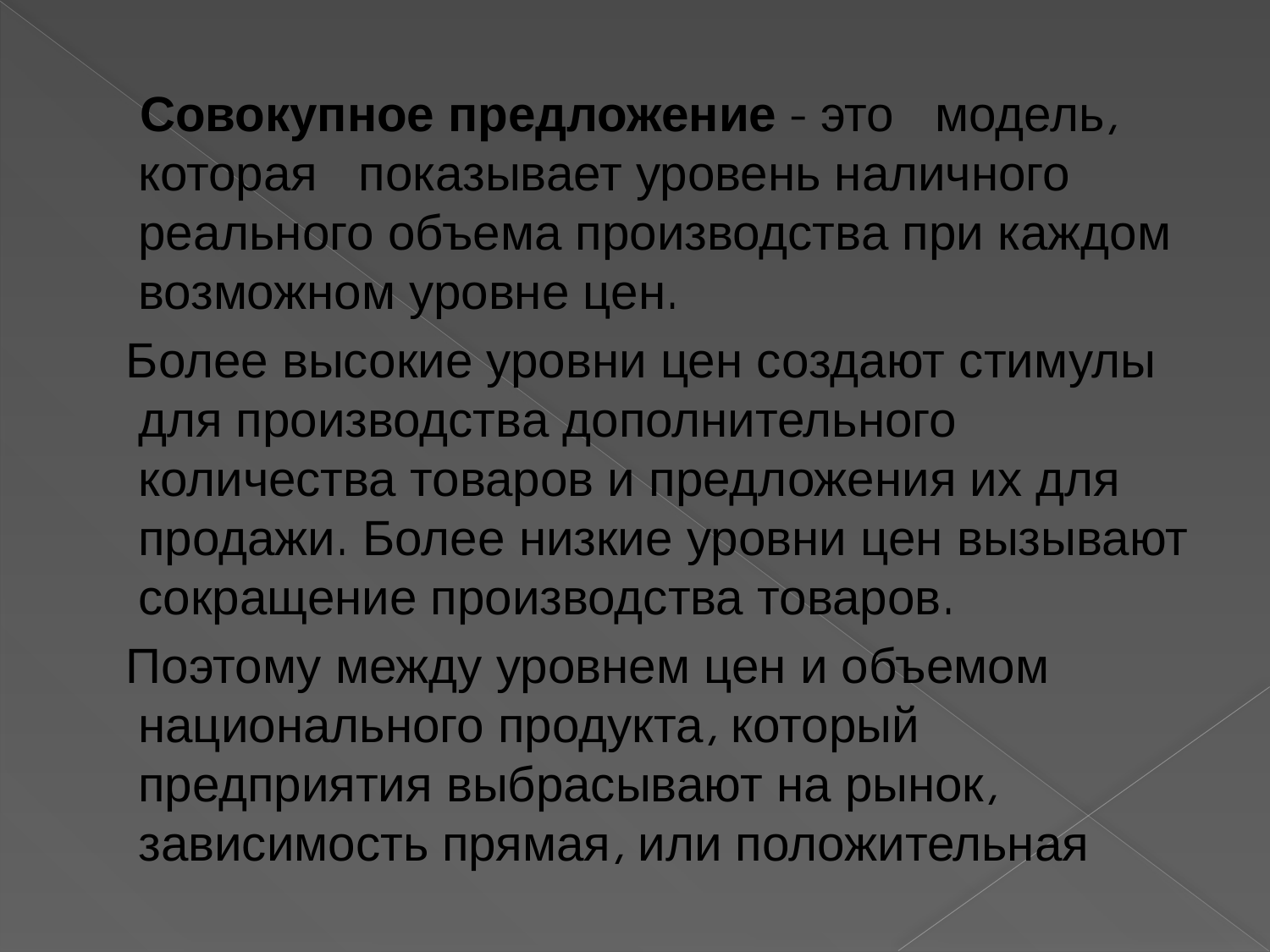

Совокупное предложение - это   модель,    которая   показывает уровень наличного реального объема производства при каждом возможном уровне цен.
   Более высокие уровни цен создают стимулы для производства дополнительного количества товаров и предложения их для продажи. Более низкие уровни цен вызывают сокращение производства товаров.
   Поэтому между уровнем цен и объемом национального продукта, который предприятия выбрасывают на рынок, зависимость прямая, или положительная